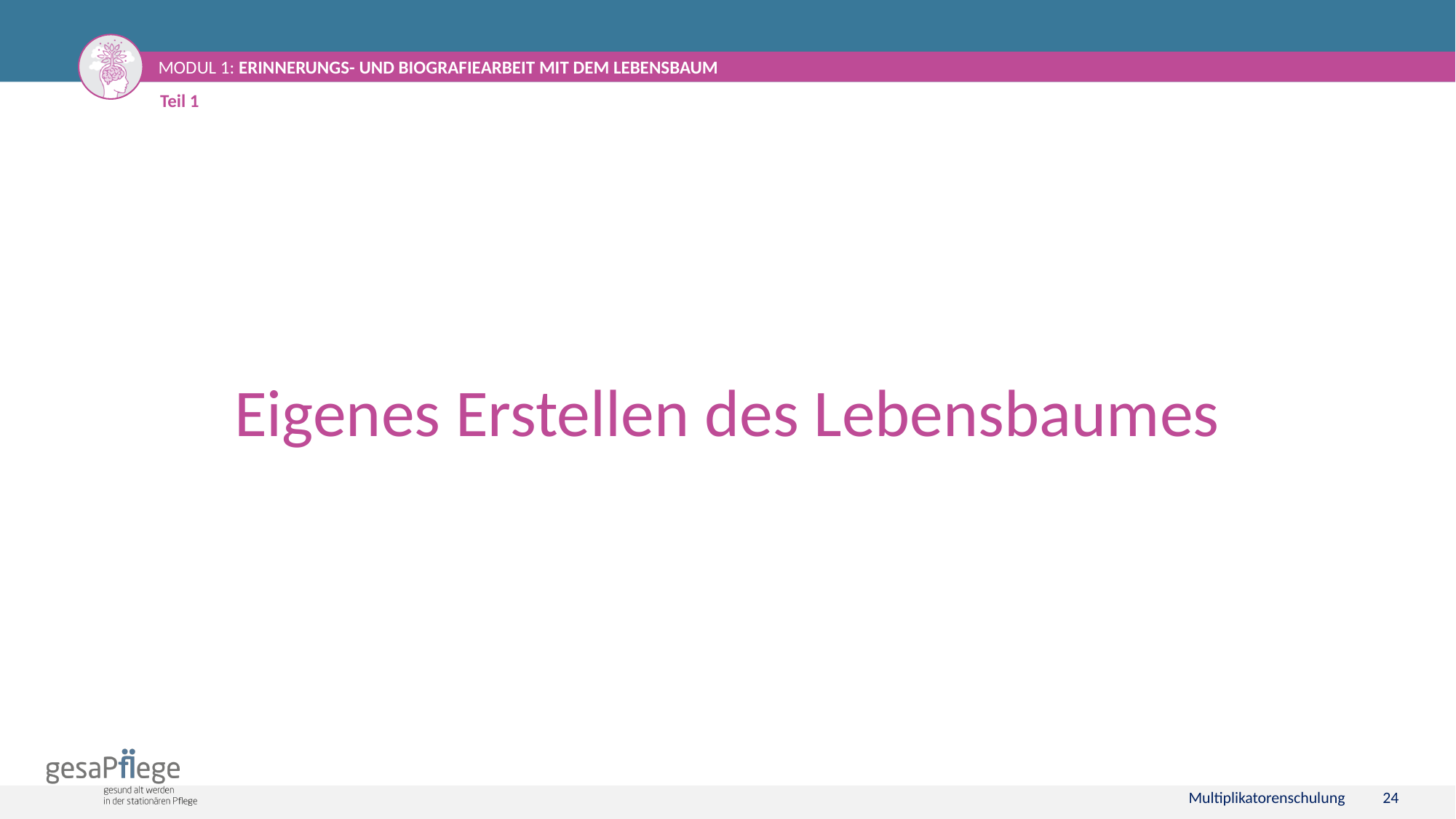

Teil 1
Eigenes Erstellen des Lebensbaumes
Multiplikatorenschulung
24